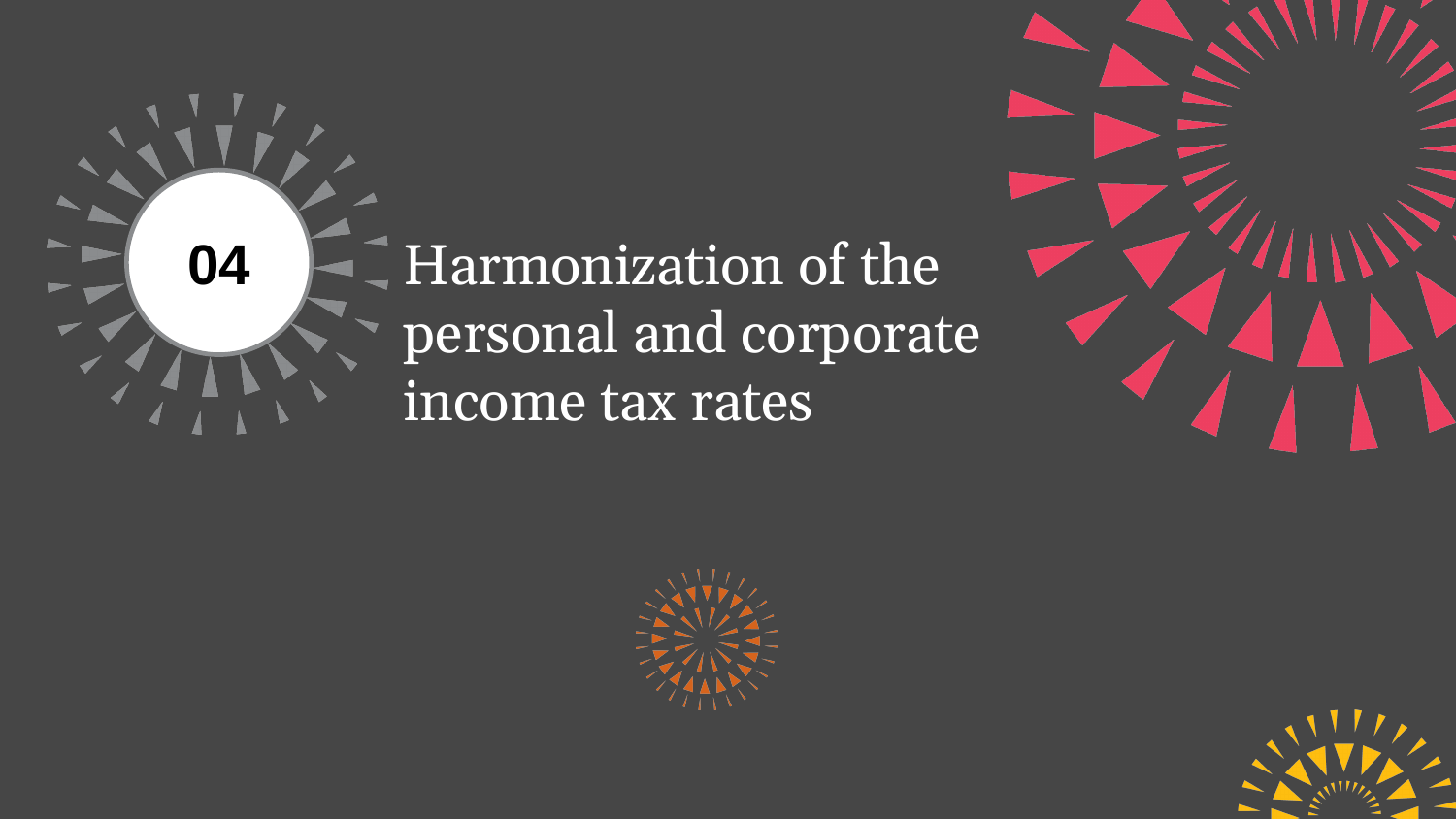

04
Harmonization of the personal and corporate income tax rates